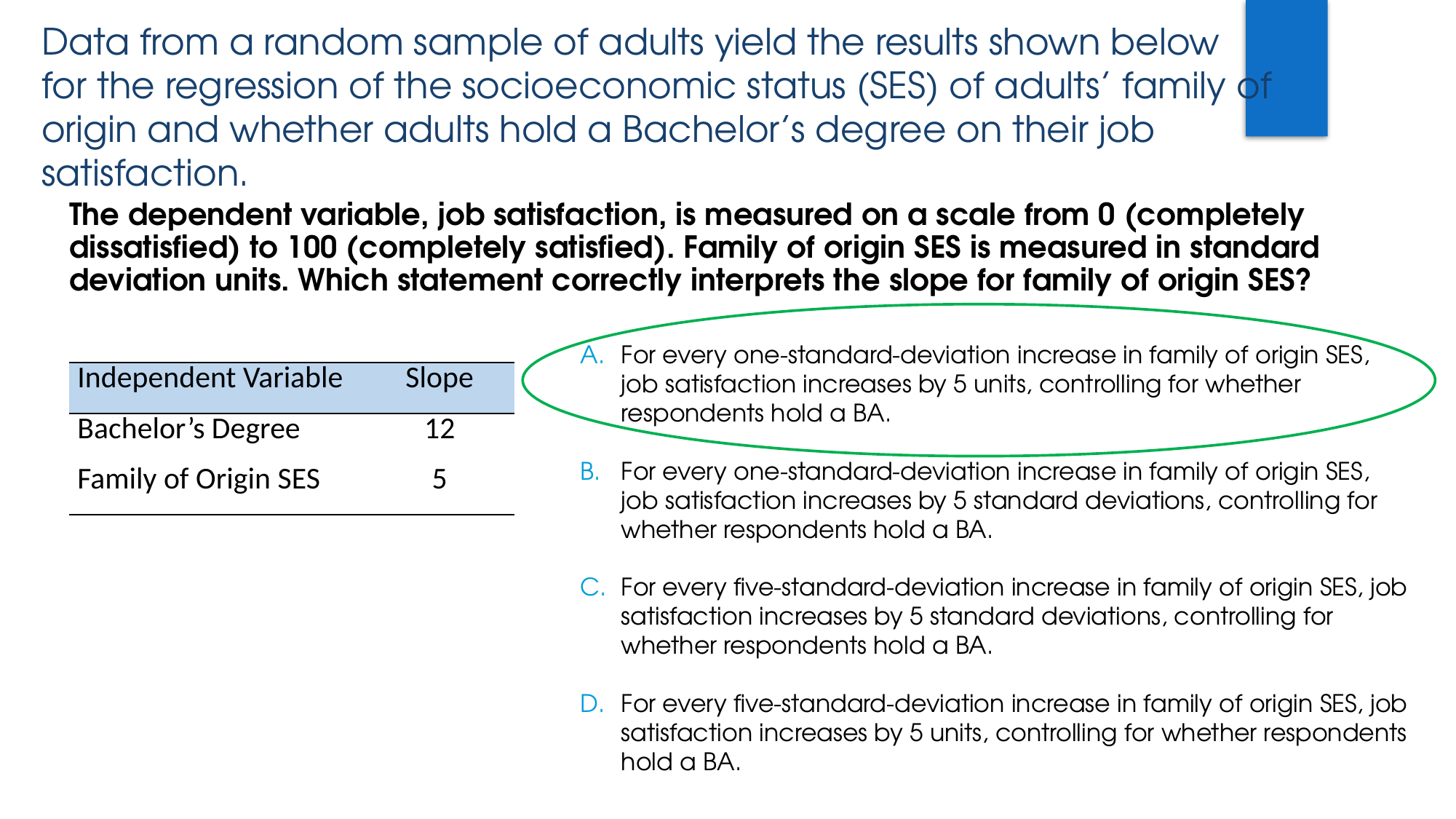

Data from a random sample of adults yield the results shown below for the regression of the socioeconomic status (SES) of adults’ family of origin and whether adults hold a Bachelor’s degree on their job satisfaction.
The dependent variable, job satisfaction, is measured on a scale from 0 (completely dissatisfied) to 100 (completely satisfied). Family of origin SES is measured in standard deviation units. Which statement correctly interprets the slope for family of origin SES?

For every one-standard-deviation increase in family of origin SES, job satisfaction increases by 5 units, controlling for whether respondents hold a BA.

For every one-standard-deviation increase in family of origin SES, job satisfaction increases by 5 standard deviations, controlling for whether respondents hold a BA.

For every five-standard-deviation increase in family of origin SES, job satisfaction increases by 5 standard deviations, controlling for whether respondents hold a BA.

For every five-standard-deviation increase in family of origin SES, job satisfaction increases by 5 units, controlling for whether respondents hold a BA.

| Independent Variable | Slope |
| --- | --- |
| Bachelor’s Degree | 12 |
| Family of Origin SES | 5 |